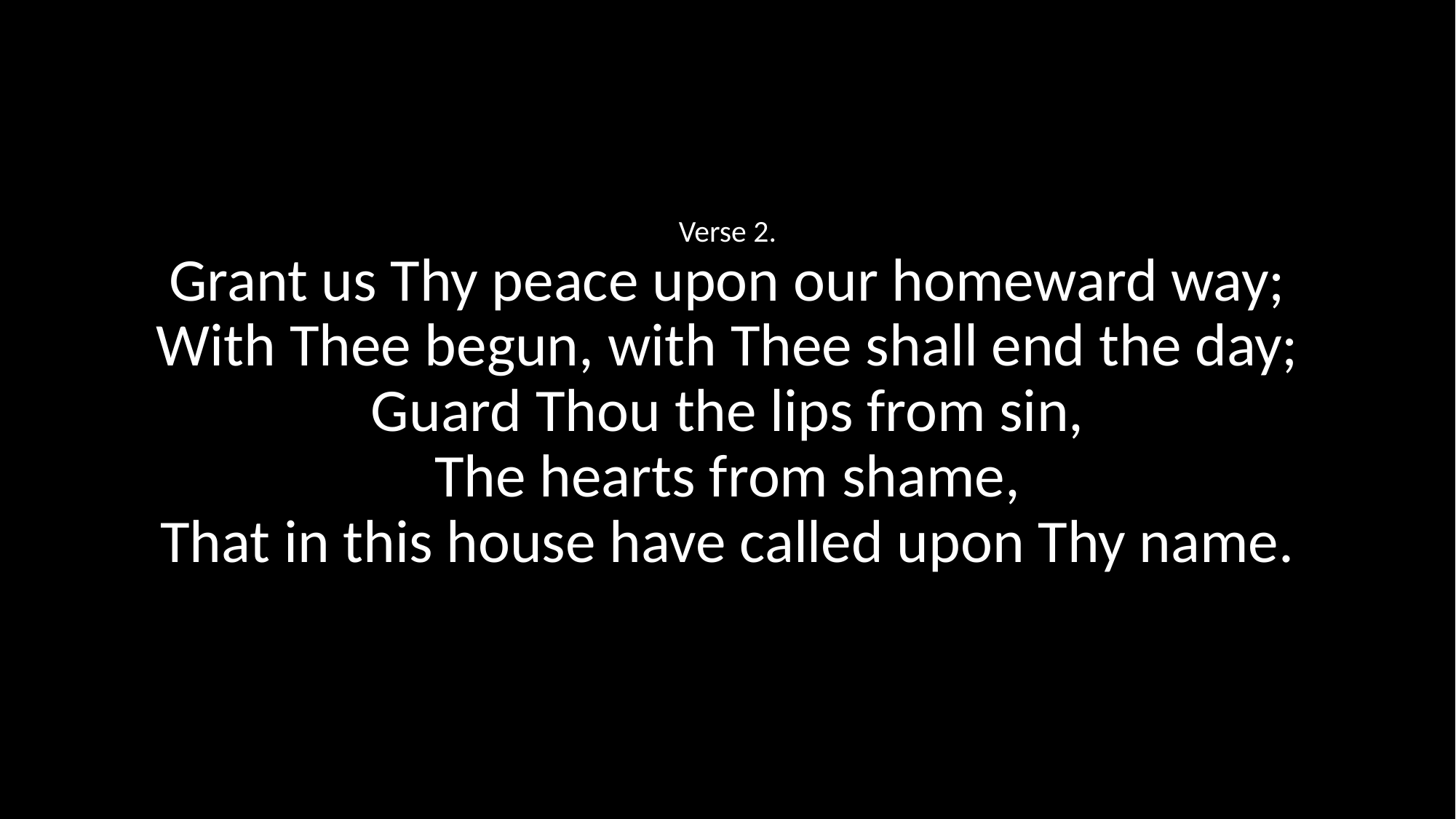

Verse 2.
Grant us Thy peace upon our homeward way;
With Thee begun, with Thee shall end the day;
Guard Thou the lips from sin,
The hearts from shame,
That in this house have called upon Thy name.